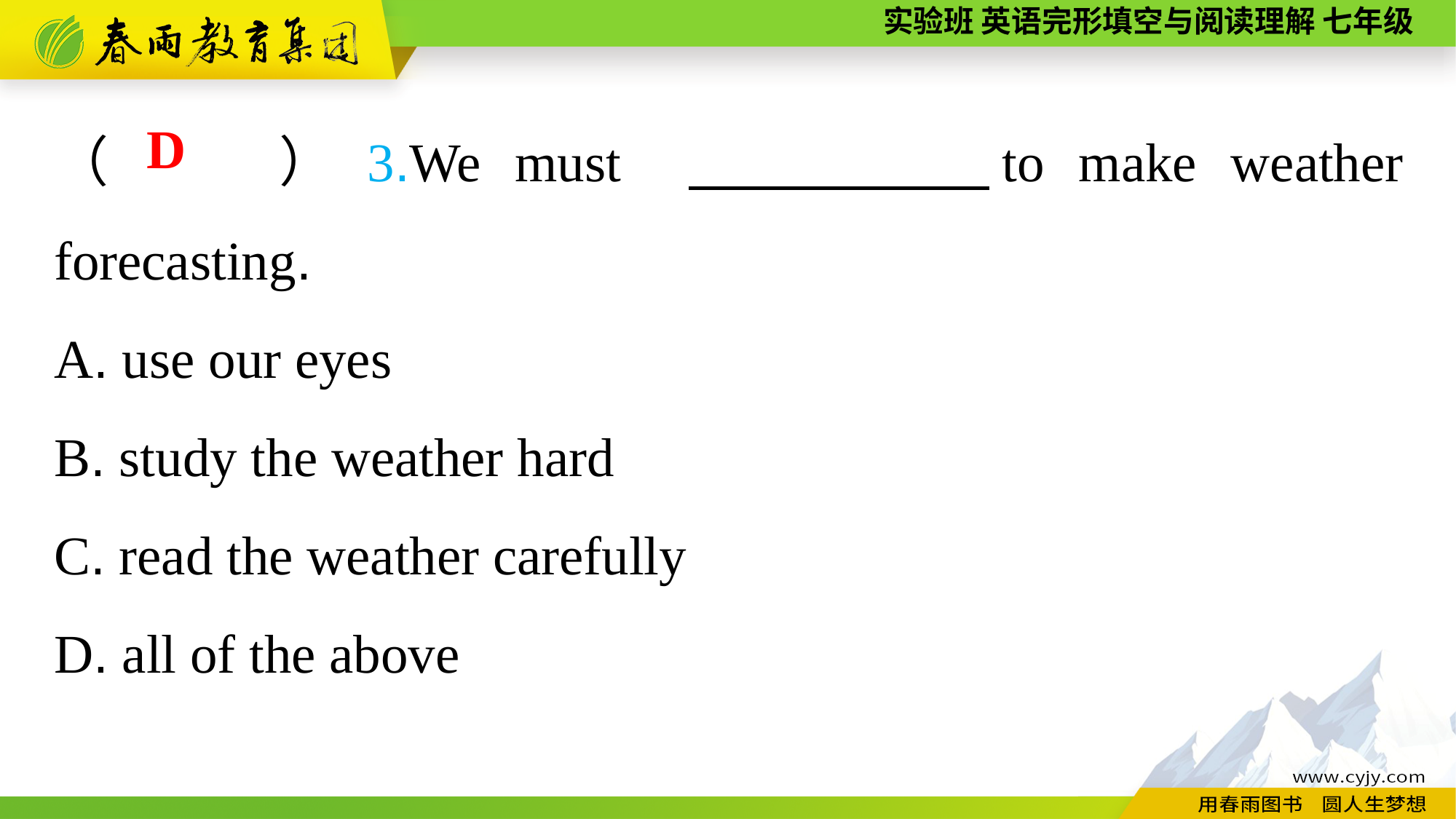

（　　）3.We must 　　　　to make weather forecasting.
A. use our eyes
B. study the weather hard
C. read the weather carefully
D. all of the above
D